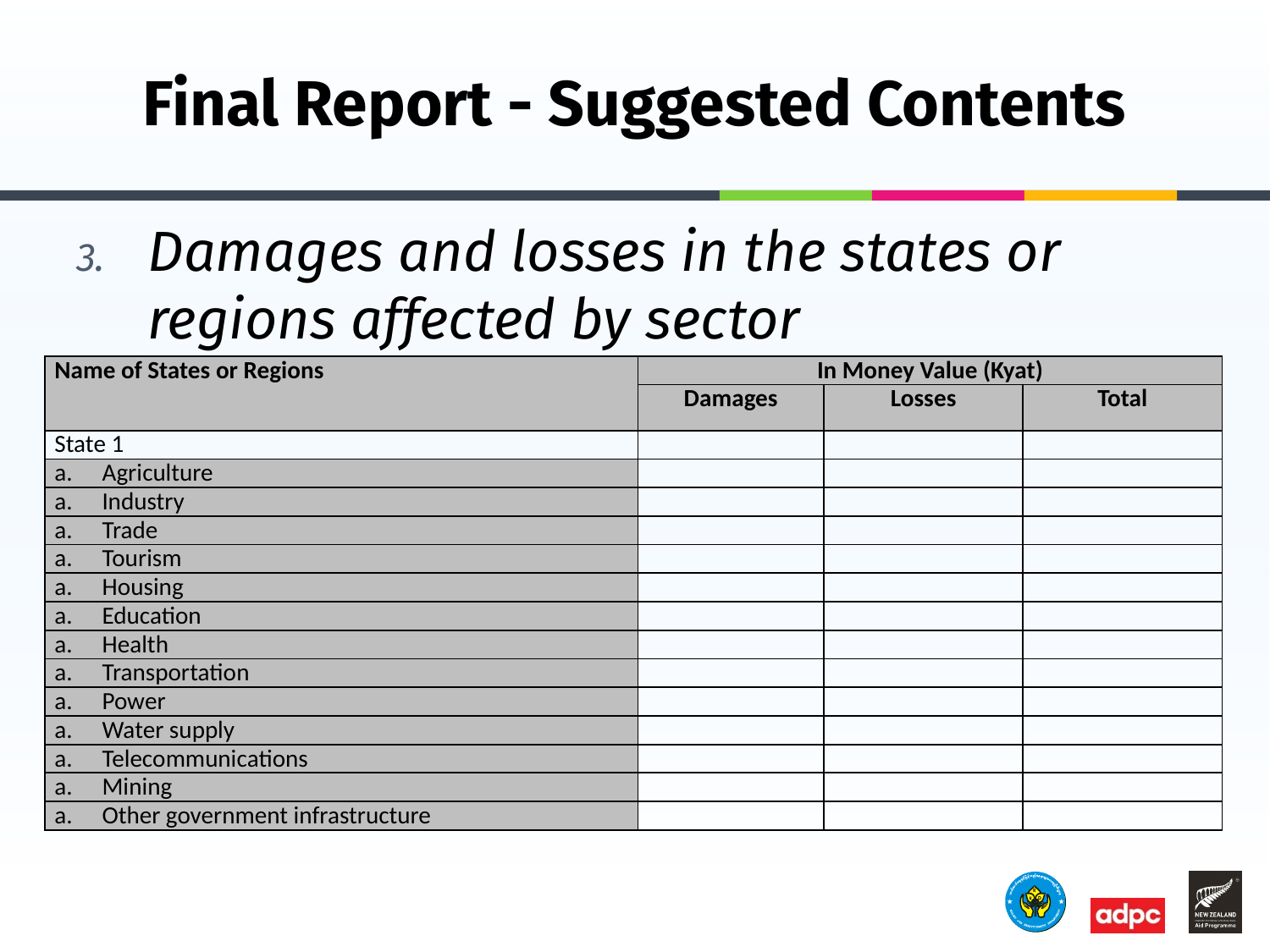

# Final Report - Suggested Contents
Damages and losses in the states or regions affected by sector

| Name of States or Regions | In Money Value (Kyat) |  |  |
| --- | --- | --- | --- |
|  | Damages | Losses | Total |
| State 1 |  |  |  |
| Agriculture |  |  |  |
| Industry |  |  |  |
| Trade |  |  |  |
| Tourism |  |  |  |
| Housing |  |  |  |
| Education |  |  |  |
| Health |  |  |  |
| Transportation |  |  |  |
| Power |  |  |  |
| Water supply |  |  |  |
| Telecommunications |  |  |  |
| Mining |  |  |  |
| Other government infrastructure |  |  |  |